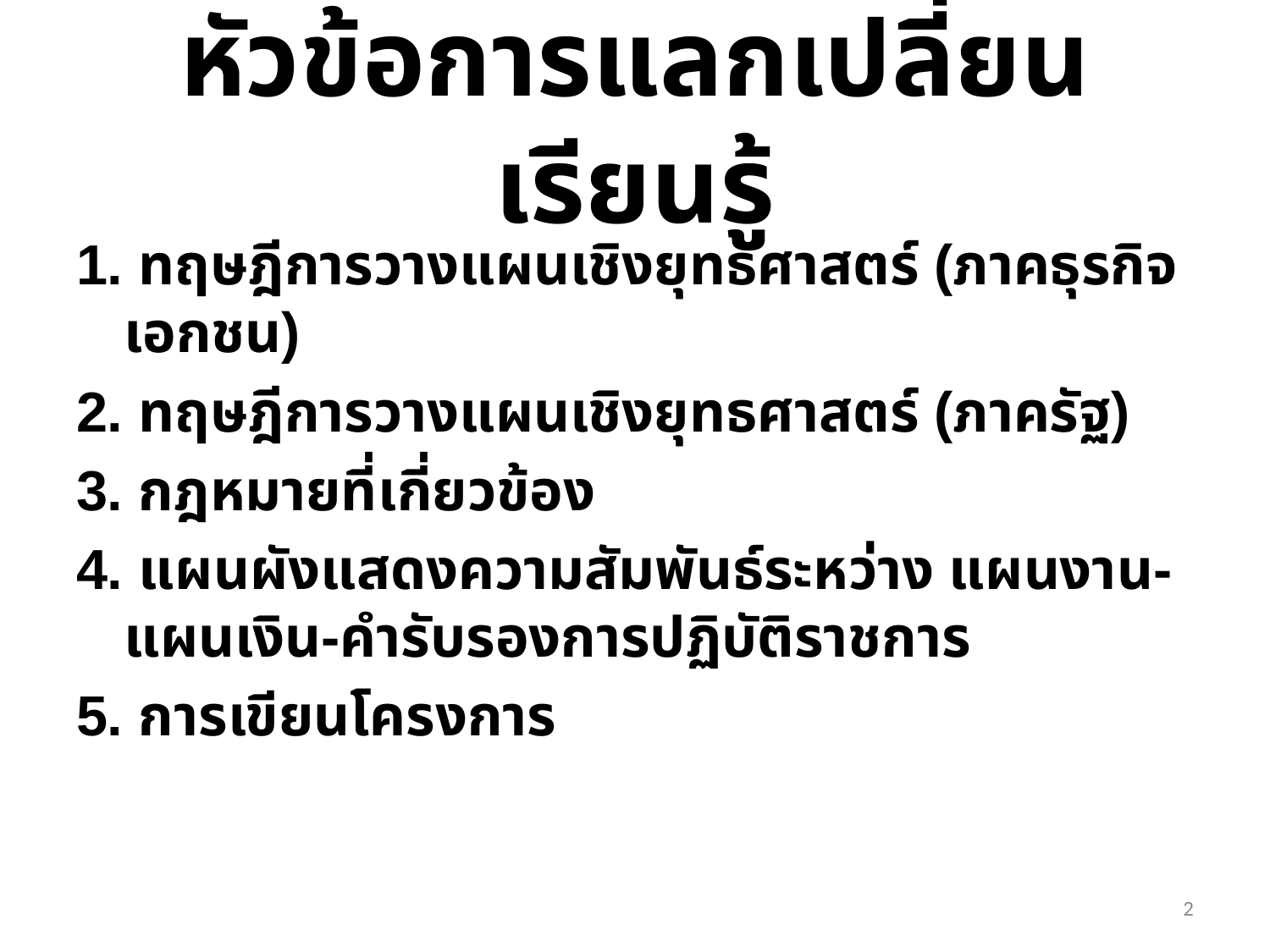

# หัวข้อการแลกเปลี่ยนเรียนรู้
1. ทฤษฎีการวางแผนเชิงยุทธศาสตร์ (ภาคธุรกิจเอกชน)
2. ทฤษฎีการวางแผนเชิงยุทธศาสตร์ (ภาครัฐ)
3. กฎหมายที่เกี่ยวข้อง
4. แผนผังแสดงความสัมพันธ์ระหว่าง แผนงาน-แผนเงิน-คำรับรองการปฏิบัติราชการ
5. การเขียนโครงการ
2